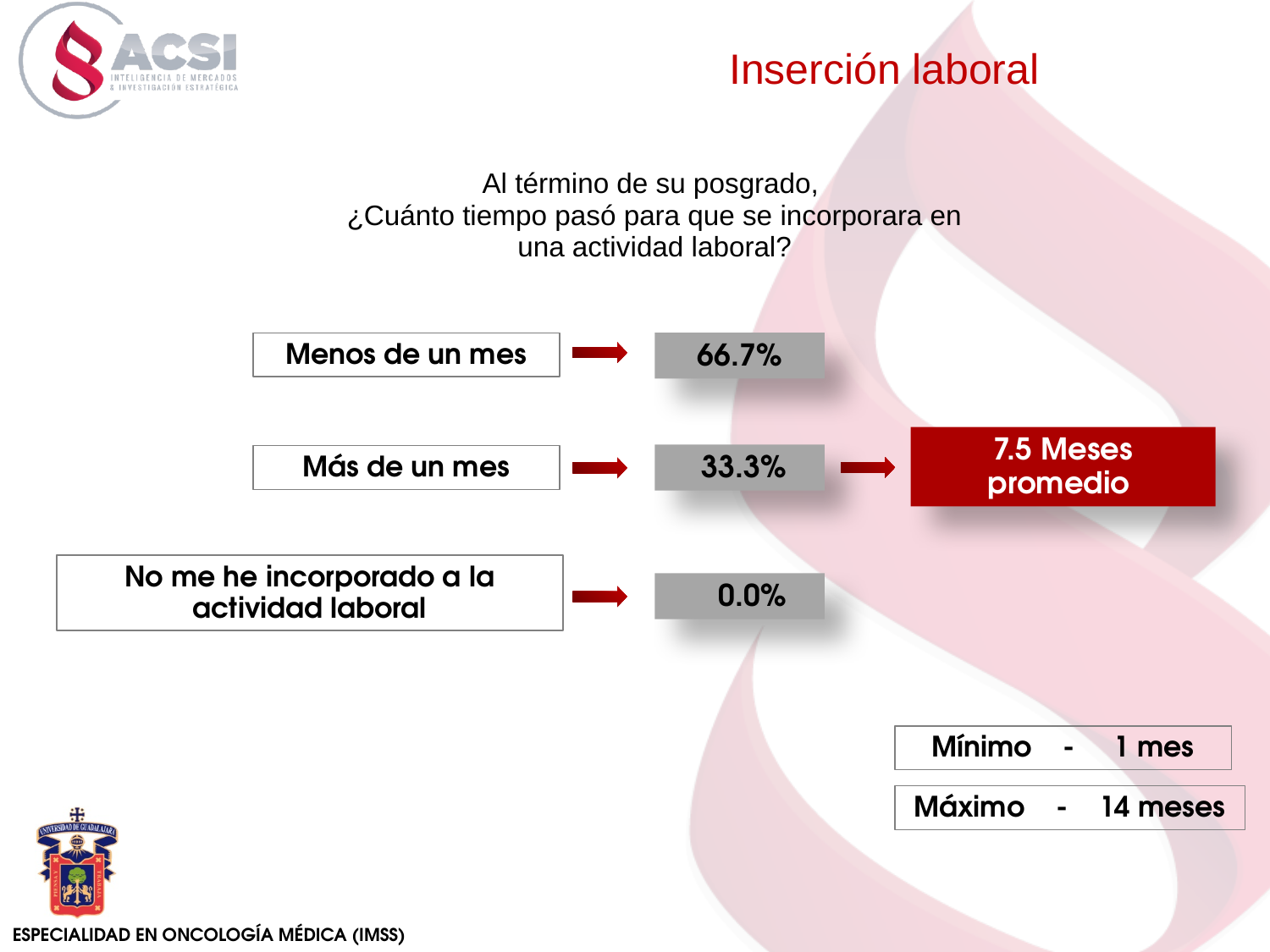

Inserción laboral
Al término de su posgrado,
¿Cuánto tiempo pasó para que se incorporara en una actividad laboral?
66.7%
Menos de un mes

7.5 Meses promedio
 33.3%
Más de un mes

No me he incorporado a la actividad laboral
   0.0%

Mínimo    -     1 mes
Máximo    -    14 meses